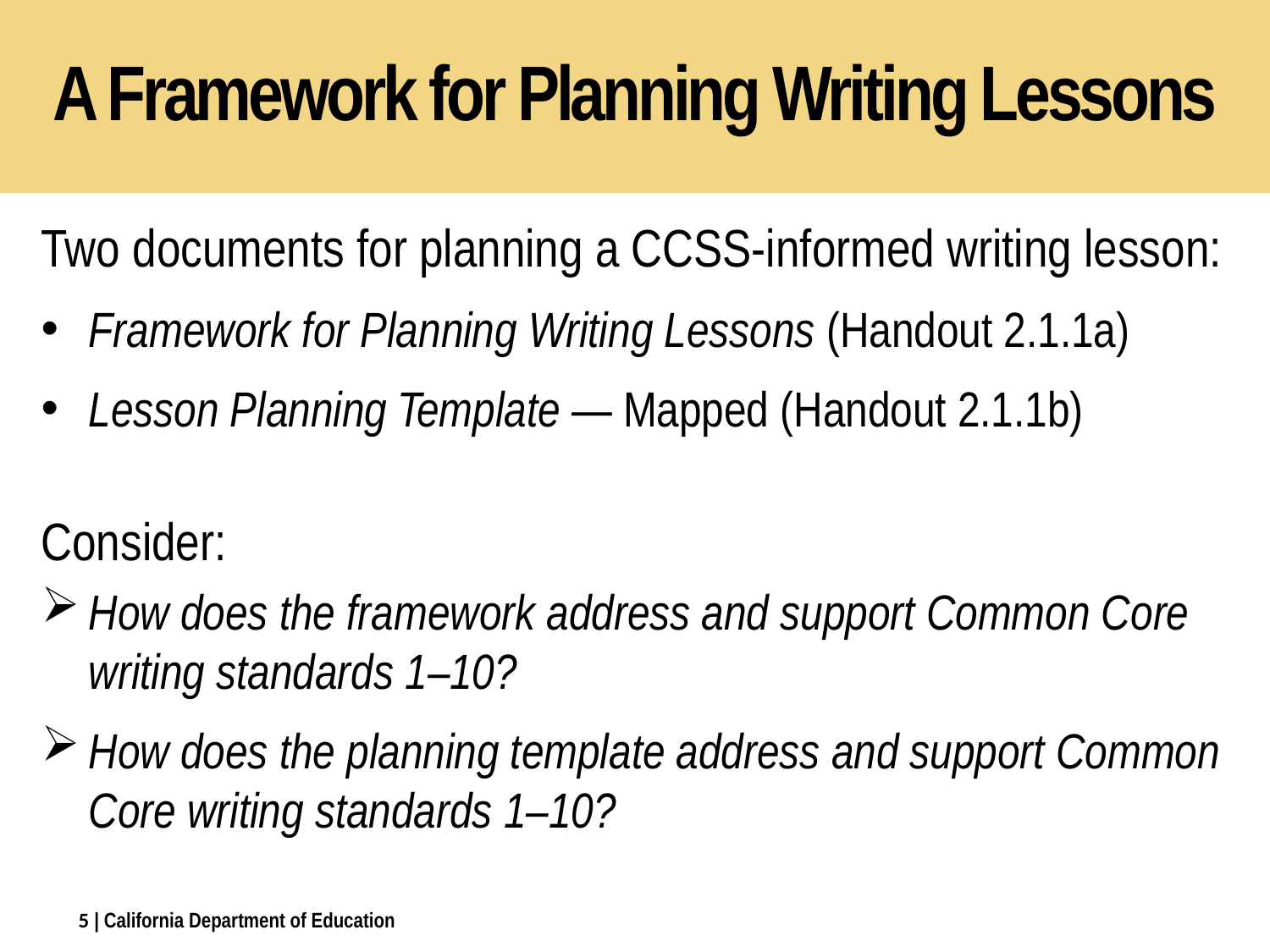

# A Framework for Planning Writing Lessons
Two documents for planning a CCSS-informed writing lesson:
Framework for Planning Writing Lessons (Handout 2.1.1a)
Lesson Planning Template — Mapped (Handout 2.1.1b)

Consider:
How does the framework address and support Common Core writing standards 1–10?
How does the planning template address and support Common Core writing standards 1–10?
5
| California Department of Education